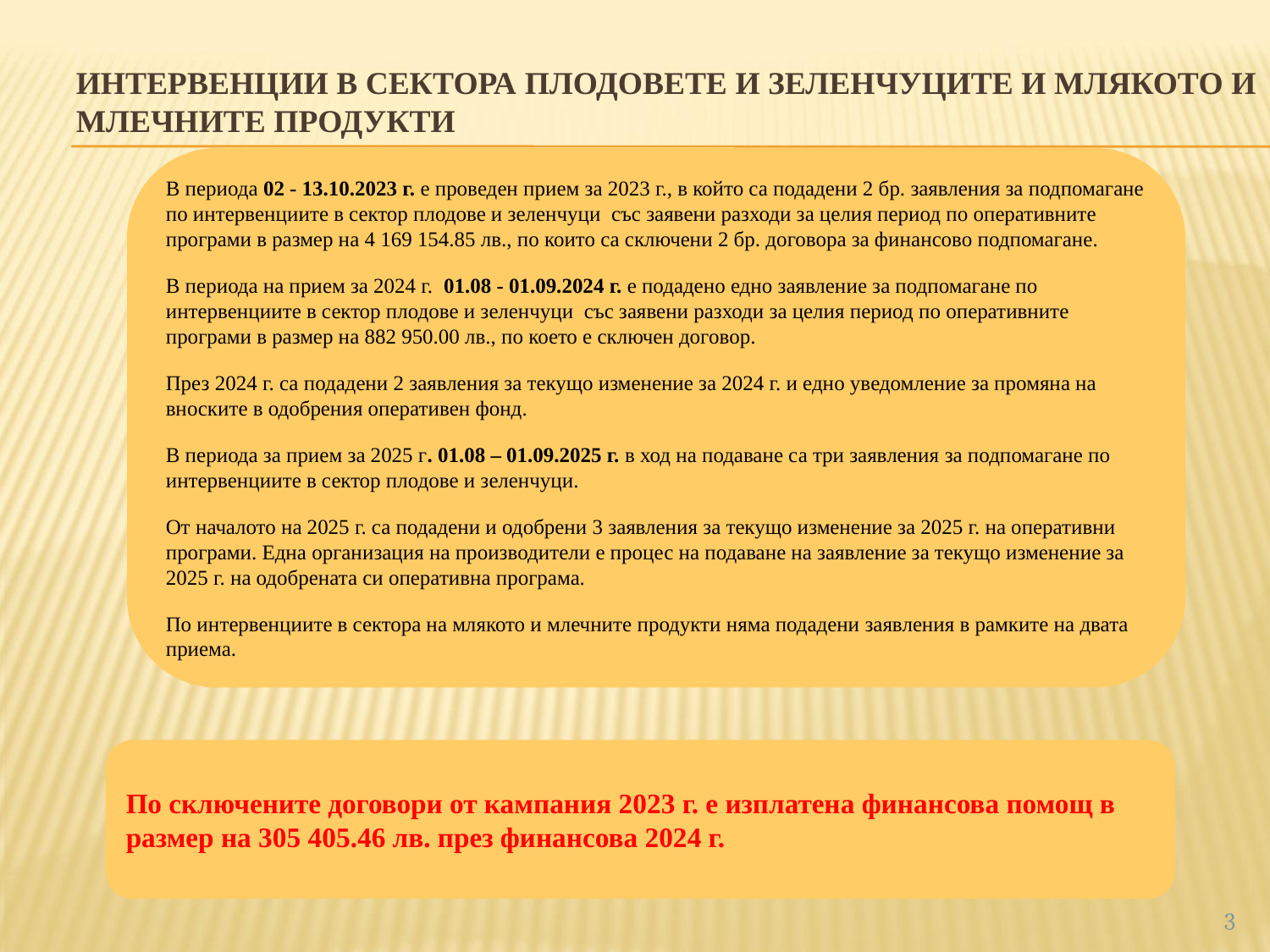

# ИНТЕРВЕНЦИИ В СЕКТОРА плодовете и зеленчуците и млякото и млечните продукти
В периода 02 - 13.10.2023 г. е проведен прием за 2023 г., в който са подадени 2 бр. заявления за подпомагане по интервенциите в сектор плодове и зеленчуци  със заявени разходи за целия период по оперативните програми в размер на 4 169 154.85 лв., по които са сключени 2 бр. договора за финансово подпомагане.
В периода на прием за 2024 г.  01.08 - 01.09.2024 г. е подадено едно заявление за подпомагане по интервенциите в сектор плодове и зеленчуци  със заявени разходи за целия период по оперативните програми в размер на 882 950.00 лв., по което е сключен договор.
През 2024 г. са подадени 2 заявления за текущо изменение за 2024 г. и едно уведомление за промяна на вноските в одобрения оперативен фонд.
В периода за прием за 2025 г. 01.08 – 01.09.2025 г. в ход на подаване са три заявления за подпомагане по интервенциите в сектор плодове и зеленчуци.
От началото на 2025 г. са подадени и одобрени 3 заявления за текущо изменение за 2025 г. на оперативни програми. Една организация на производители е процес на подаване на заявление за текущо изменение за 2025 г. на одобрената си оперативна програма.
По интервенциите в сектора на млякото и млечните продукти няма подадени заявления в рамките на двата приема.
По сключените договори от кампания 2023 г. е изплатена финансова помощ в размер на 305 405.46 лв. през финансова 2024 г.
3